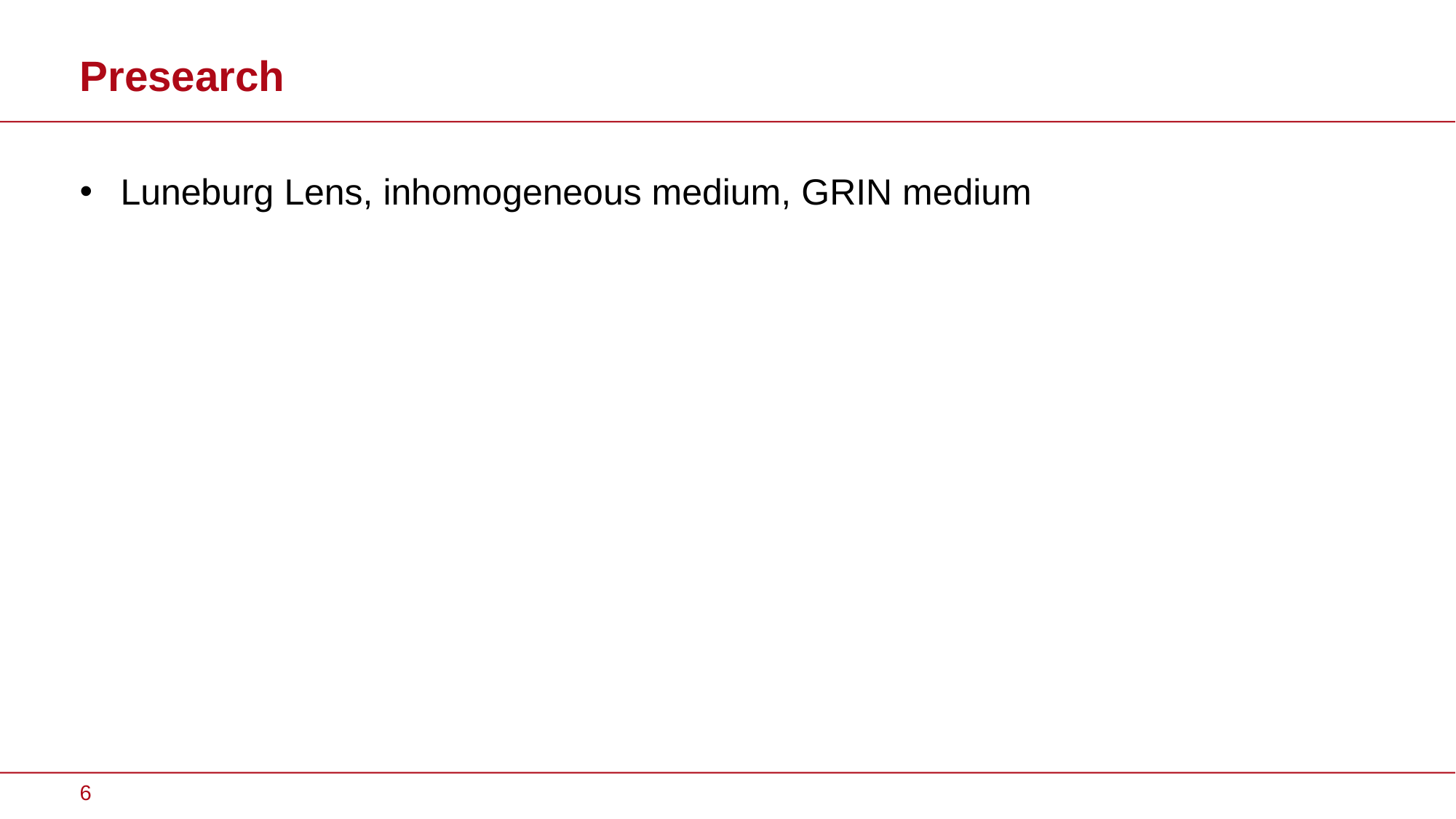

# Presearch
Luneburg Lens, inhomogeneous medium, GRIN medium
6